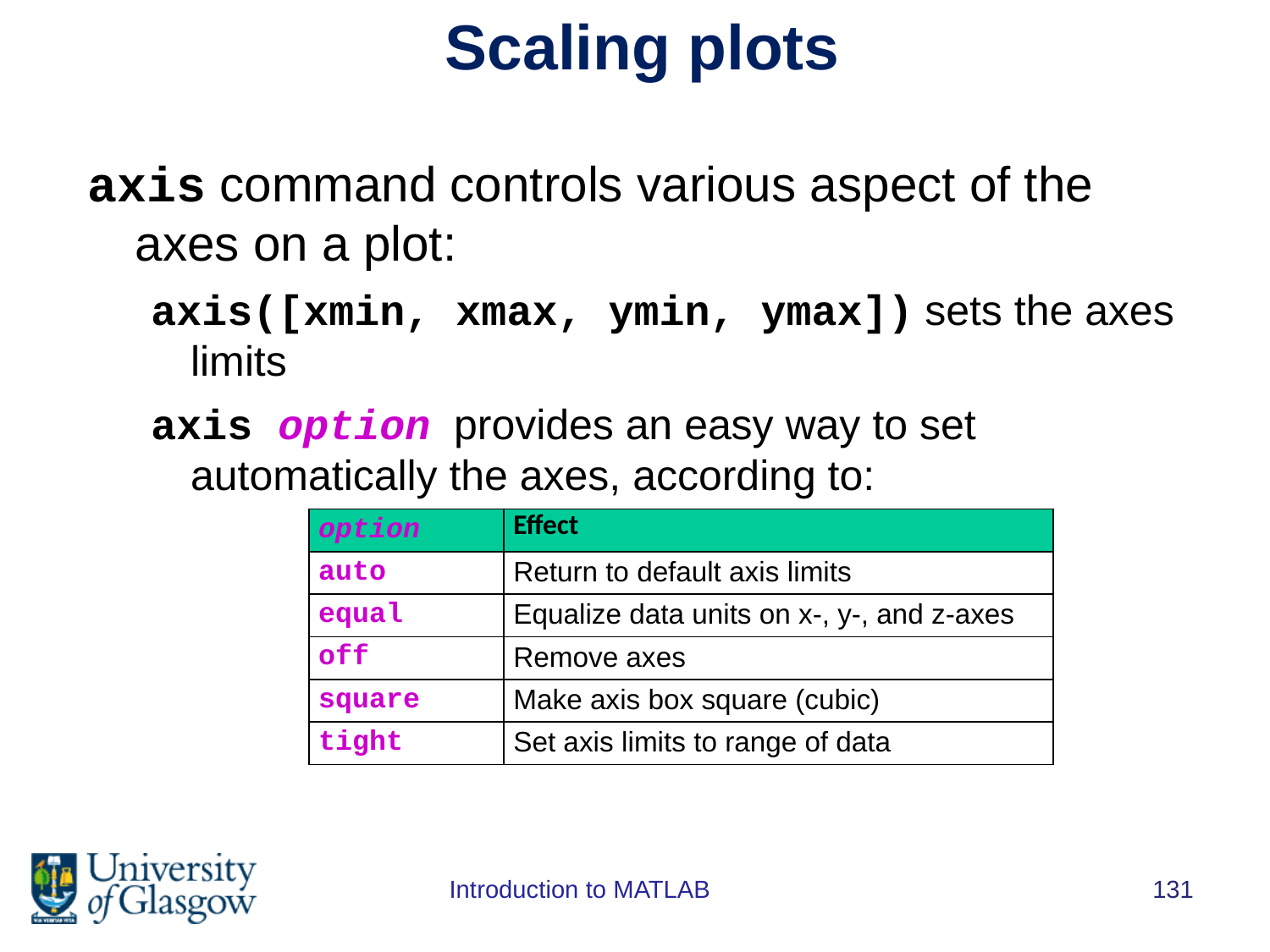

# Scaling plots
axis command controls various aspect of the axes on a plot:
axis([xmin, xmax, ymin, ymax]) sets the axes limits
axis option  provides an easy way to set automatically the axes, according to:
| option | Effect |
| --- | --- |
| auto | Return to default axis limits |
| equal | Equalize data units on x-, y-, and z-axes |
| off | Remove axes |
| square | Make axis box square (cubic) |
| tight | Set axis limits to range of data |
Introduction to MATLAB
131